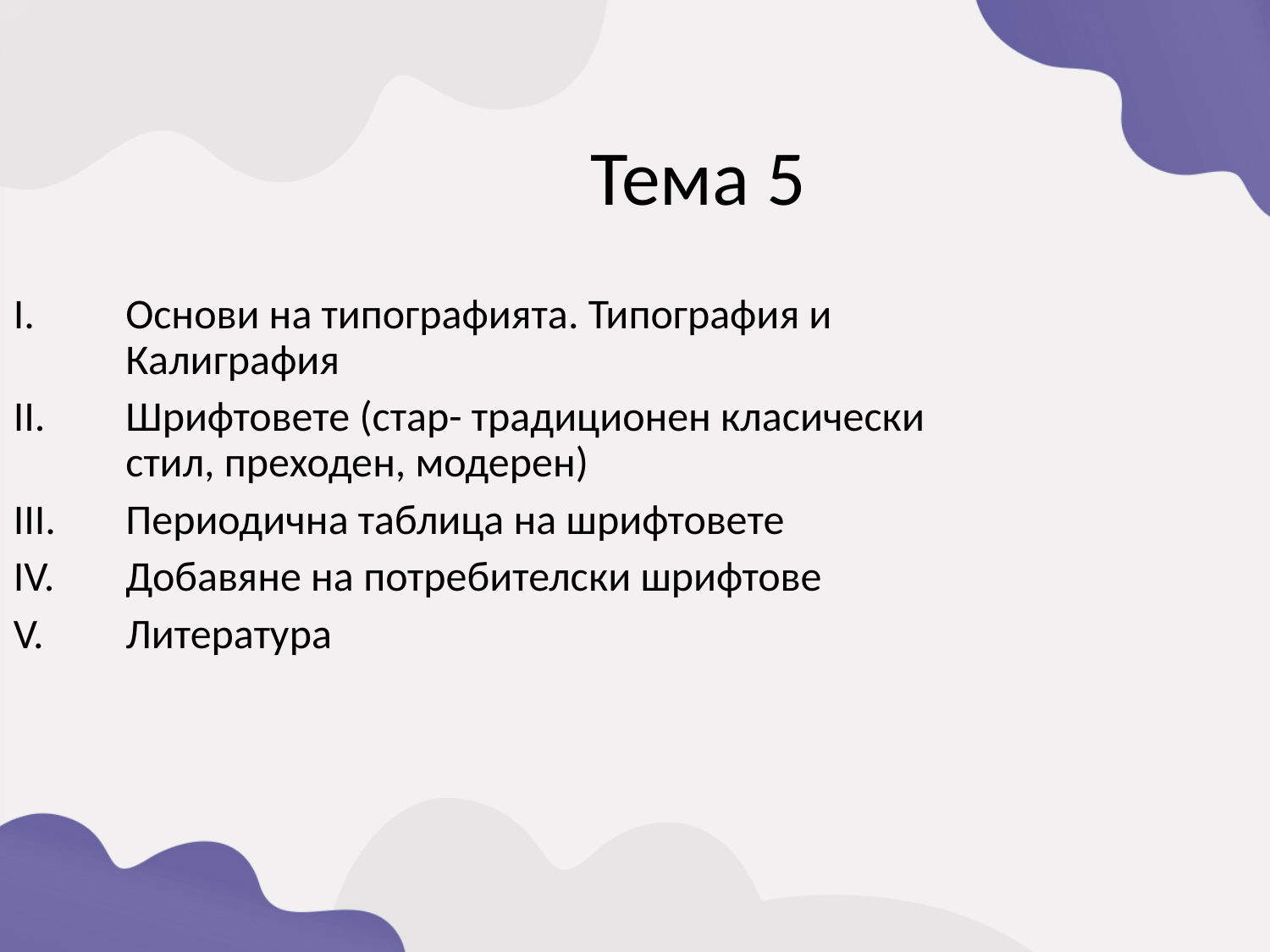

Тема 5
Основи на типографията. Типография и Калиграфия
Шрифтовете (стар- традиционен класически стил, преходен, модерен)
Периодична таблица на шрифтовете
Добавяне на потребителски шрифтове
Литература